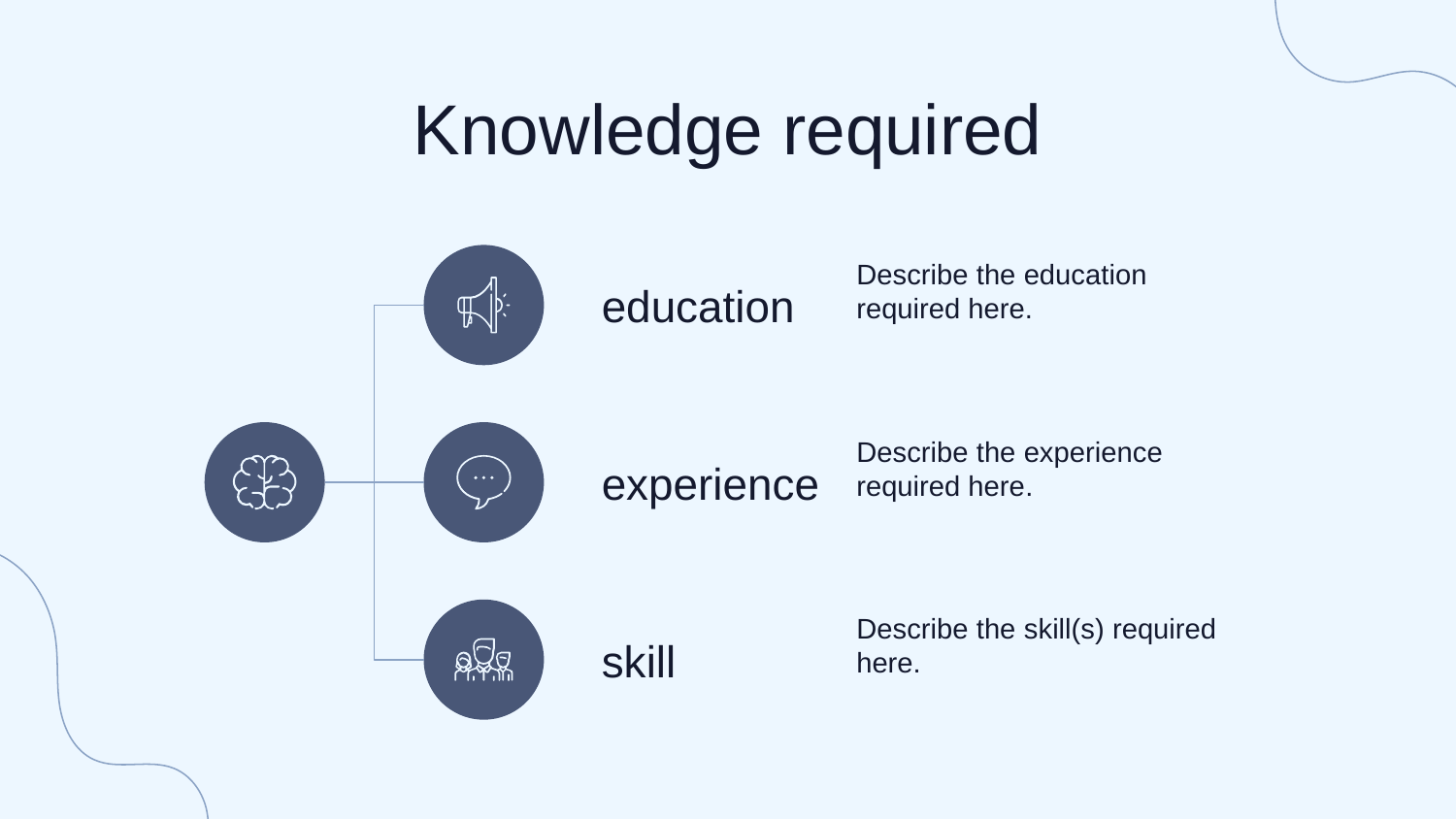

# Knowledge required
Describe the education required here.

education

Describe the experience required here.

experience

Describe the skill(s) required here.

skill